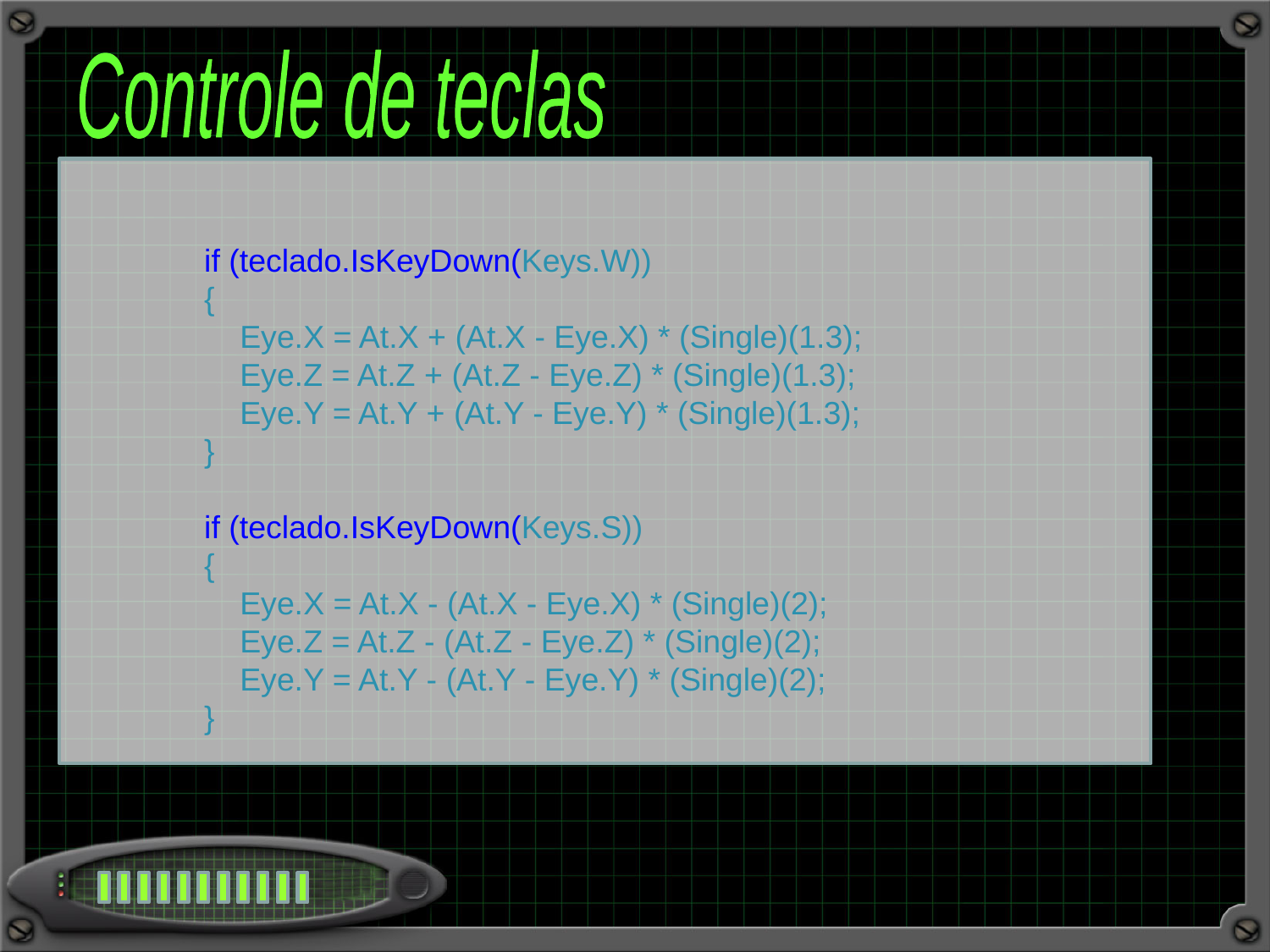

Controle de teclas

            if (teclado.IsKeyDown(Keys.W))
            {
                Eye.X = At.X + (At.X - Eye.X) * (Single)(1.3);
                Eye.Z = At.Z + (At.Z - Eye.Z) * (Single)(1.3);
                Eye.Y = At.Y + (At.Y - Eye.Y) * (Single)(1.3);
            }

            if (teclado.IsKeyDown(Keys.S))
            {
                Eye.X = At.X - (At.X - Eye.X) * (Single)(2);
                Eye.Z = At.Z - (At.Z - Eye.Z) * (Single)(2);
                Eye.Y = At.Y - (At.Y - Eye.Y) * (Single)(2);
            }